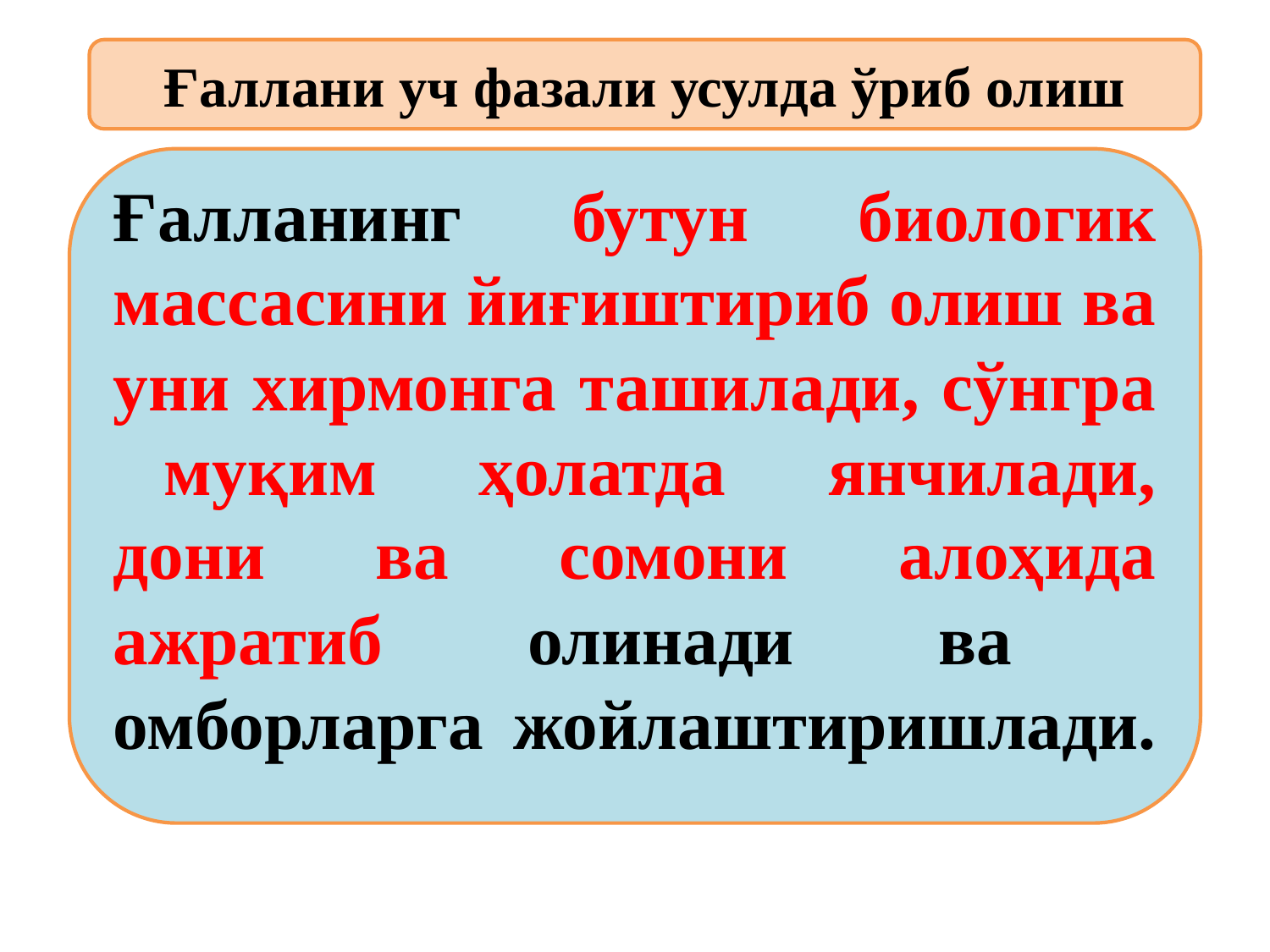

Ғаллани уч фазали усулда ўриб олиш
Ғалланинг бутун биологик массасини йиғиштириб олиш ва уни хирмонга ташилади, сўнгра  муқим  ҳолатда  янчилади, дони ва сомони алоҳида ажратиб олинади ва  омборларга жойлаштиришлади.